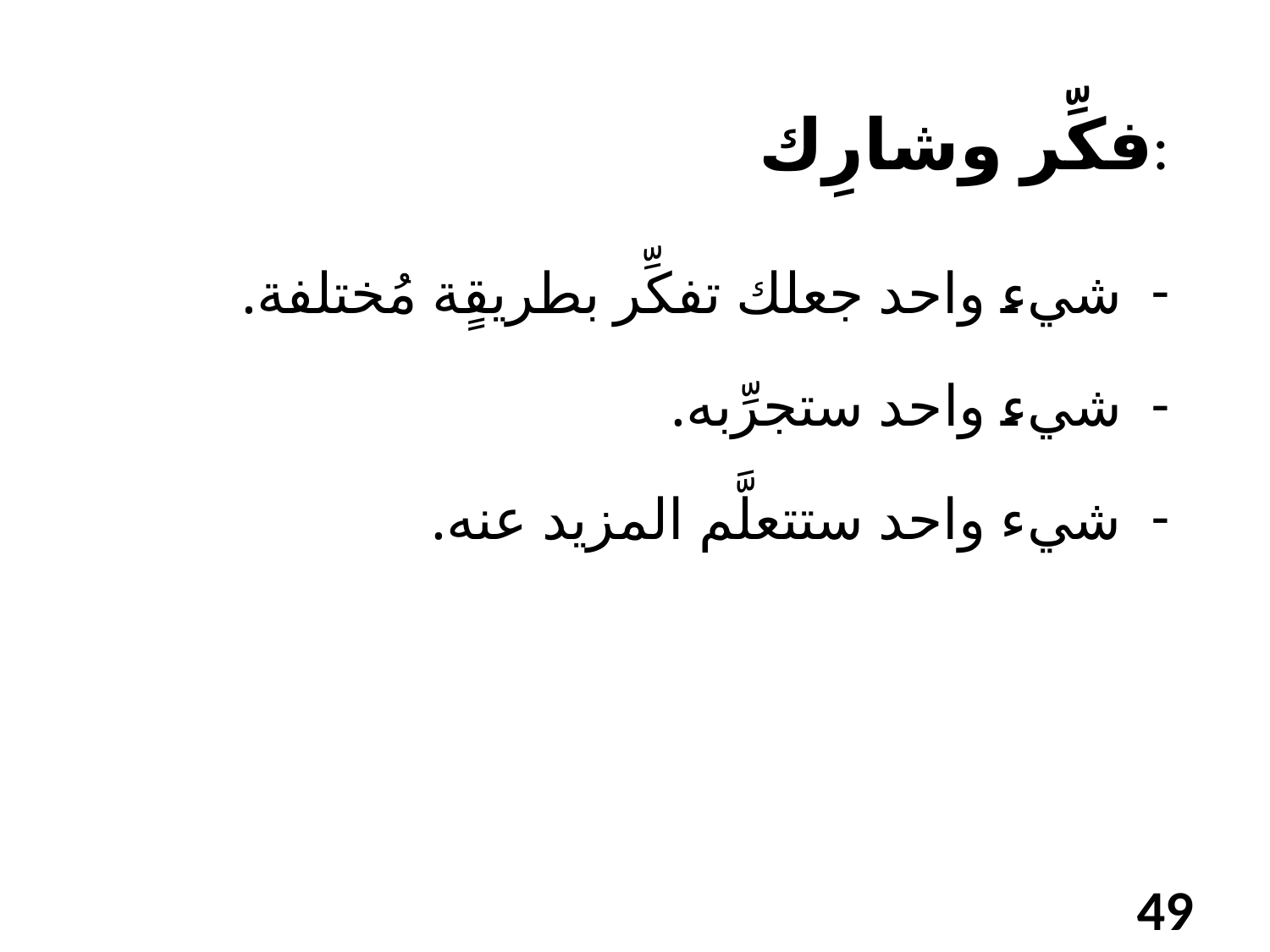

فكِّر وشارِك:

شيء واحد جعلك تفكِّر بطريقٍة مُختلفة.
شيء واحد ستجرِّبه.
شيء واحد ستتعلَّم المزيد عنه.

49